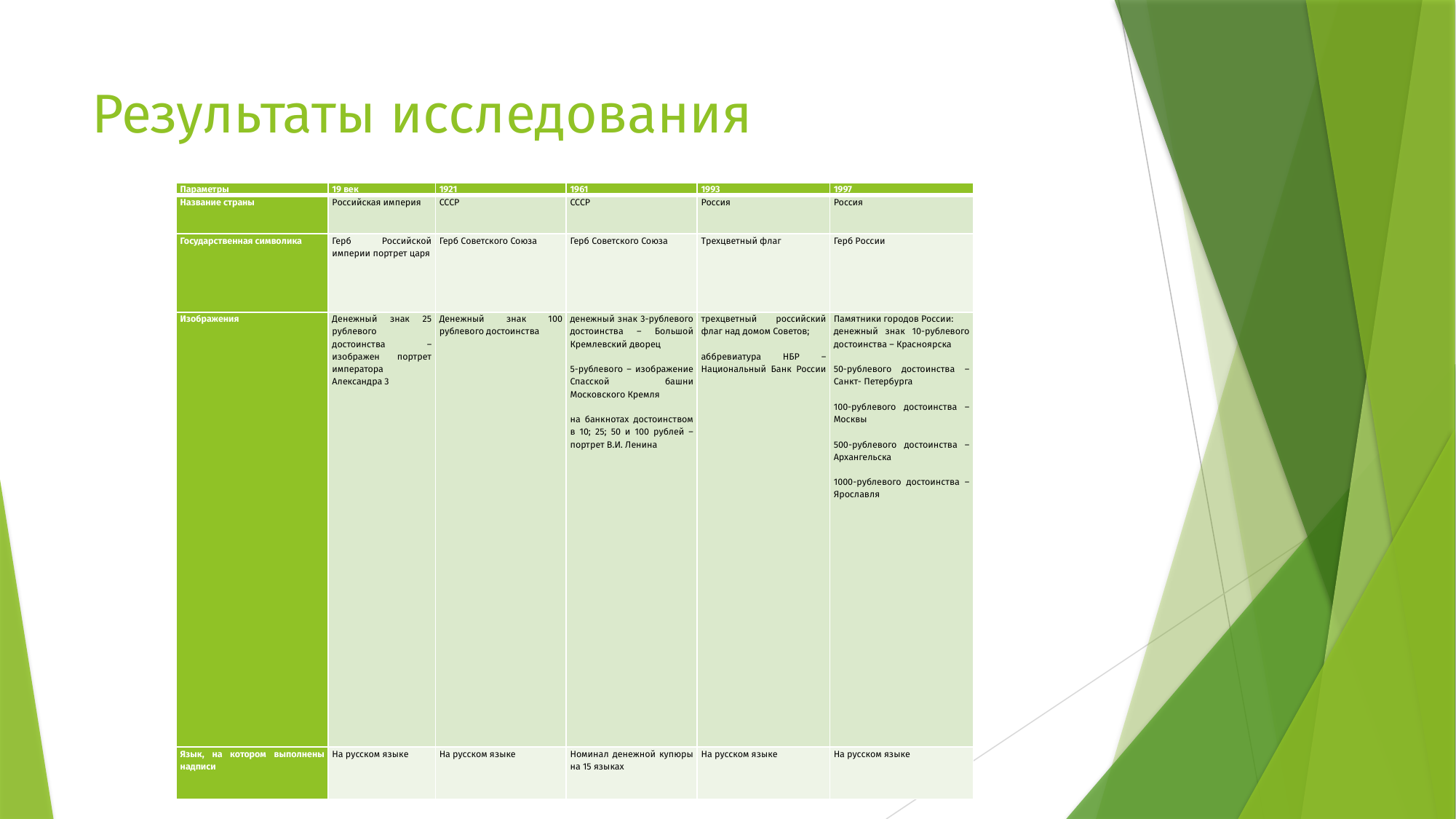

# Результаты исследования
| Параметры | 19 век | 1921 | 1961 | 1993 | 1997 |
| --- | --- | --- | --- | --- | --- |
| Название страны | Российская империя | СССР | СССР | Россия | Россия |
| Государственная символика | Герб Российской империи портрет царя | Герб Советского Союза | Герб Советского Союза | Трехцветный флаг | Герб России |
| Изображения | Денежный знак 25 рублевого достоинства – изображен портрет императора Александра 3 | Денежный знак 100 рублевого достоинства | денежный знак 3-рублевого достоинства – Большой Кремлевский дворец   5-рублевого – изображение Спасской башни Московского Кремля   на банкнотах достоинством в 10; 25; 50 и 100 рублей – портрет В.И. Ленина | трехцветный российский флаг над домом Советов;   аббревиатура НБР – Национальный Банк России | Памятники городов России: денежный знак 10-рублевого достоинства – Красноярска   50-рублевого достоинства – Санкт- Петербурга   100-рублевого достоинства – Москвы   500-рублевого достоинства – Архангельска   1000-рублевого достоинства – Ярославля |
| Язык, на котором выполнены надписи | На русском языке | На русском языке | Номинал денежной купюры на 15 языках | На русском языке | На русском языке |